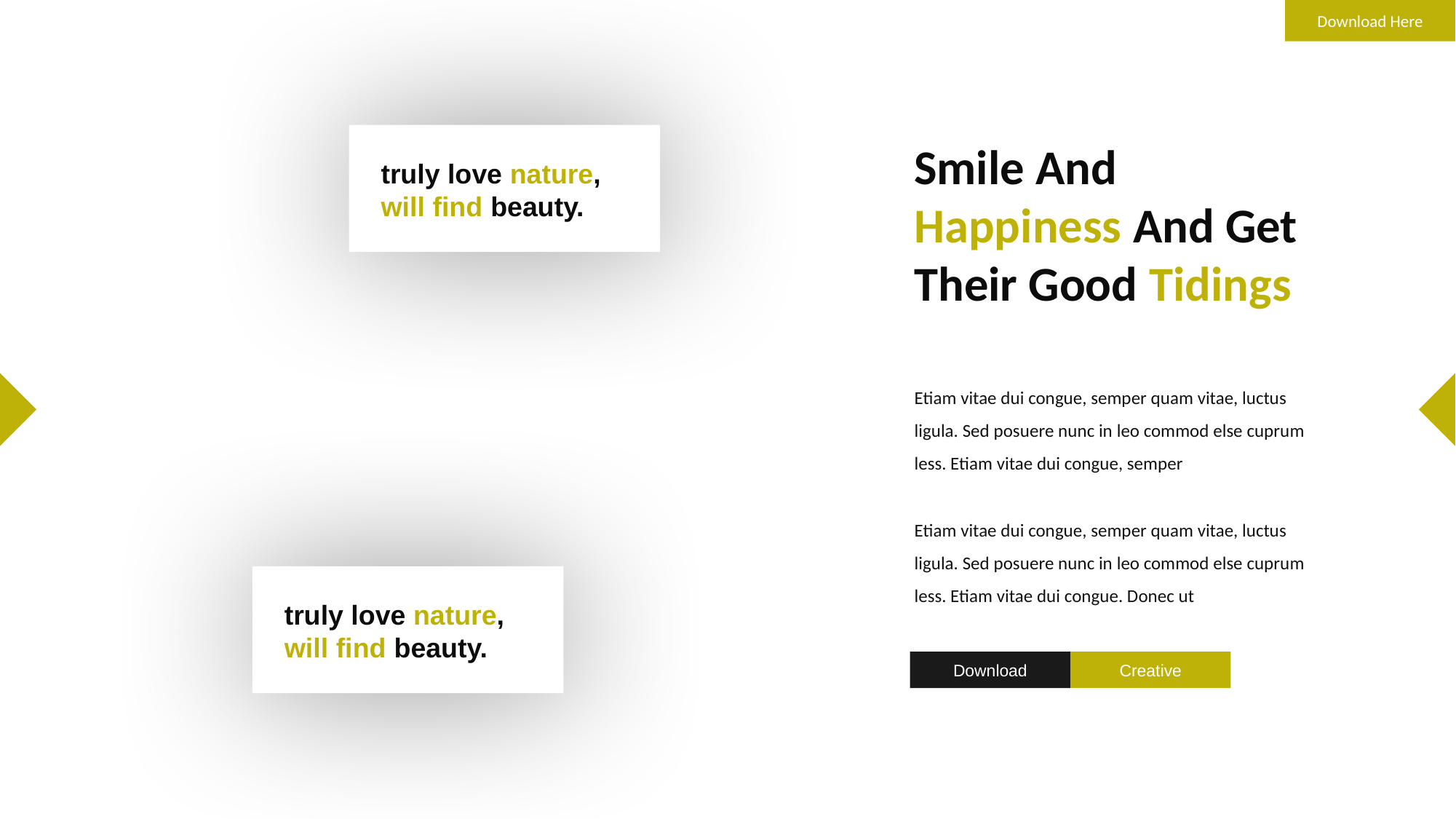

Download Here

truly love nature, will find beauty.
Smile And Happiness And Get Their Good Tidings

Etiam vitae dui congue, semper quam vitae, luctus ligula. Sed posuere nunc in leo commod else cuprum less. Etiam vitae dui congue, semper

Etiam vitae dui congue, semper quam vitae, luctus ligula. Sed posuere nunc in leo commod else cuprum less. Etiam vitae dui congue. Donec ut

truly love nature, will find beauty.
Download
Creative